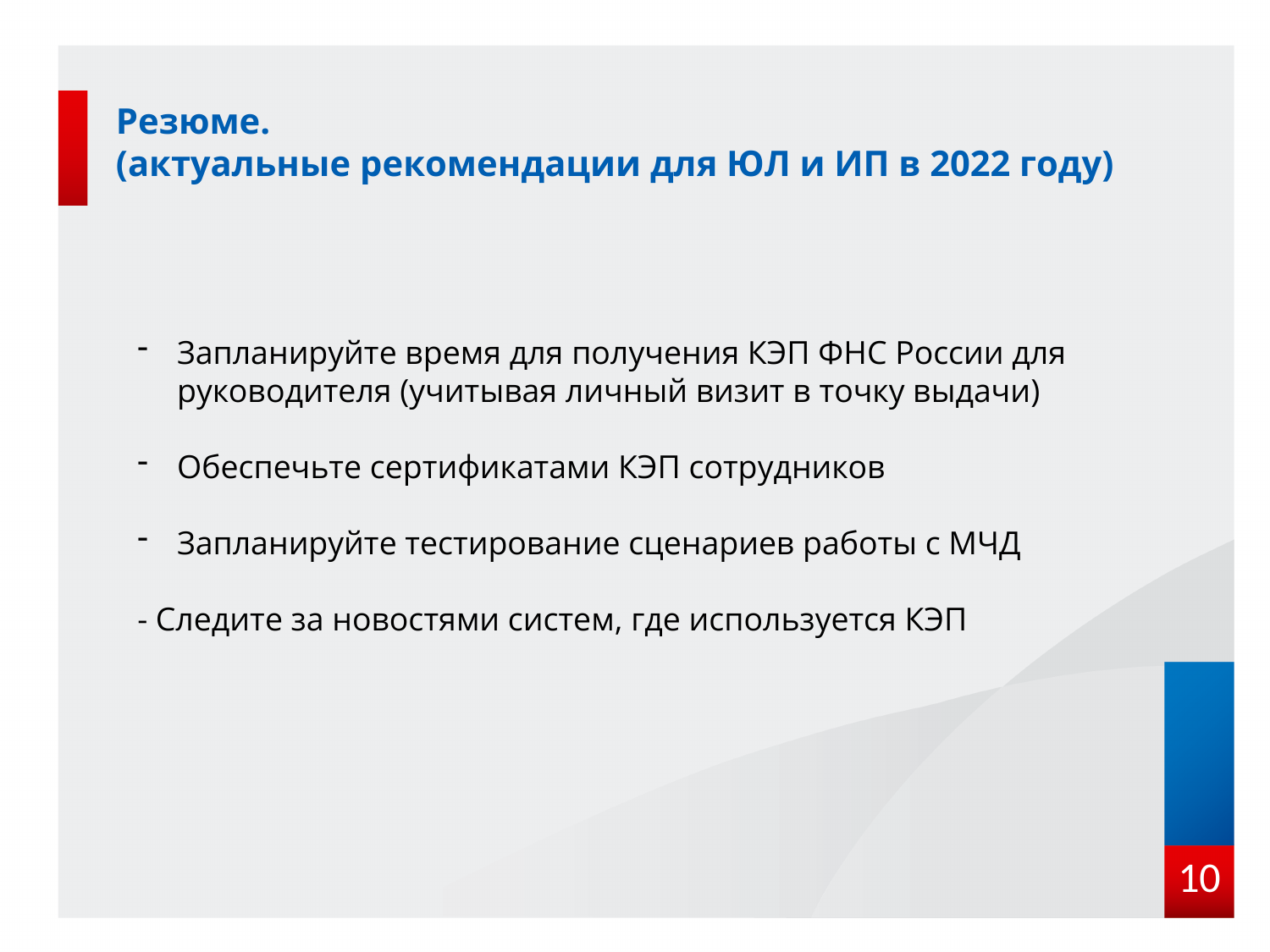

Резюме.
   (актуальные рекомендации для ЮЛ и ИП в 2022 году)
Запланируйте время для получения КЭП ФНС России для руководителя (учитывая личный визит в точку выдачи)

Обеспечьте сертификатами КЭП сотрудников

Запланируйте тестирование сценариев работы с МЧД

- Следите за новостями систем, где используется КЭП
10